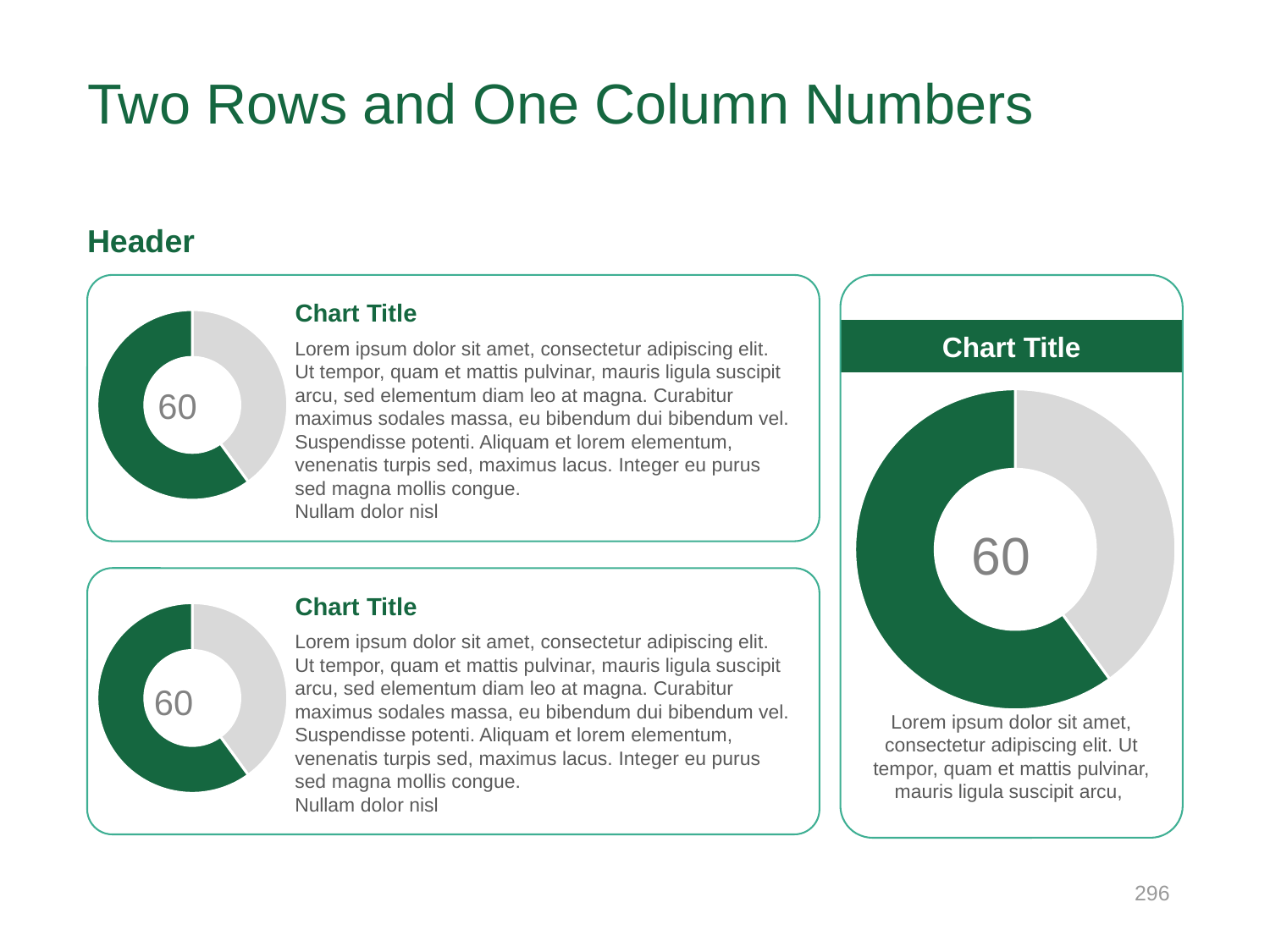

# Two Rows and One Column Numbers
Header

### Chart

| Category | Sales |
|---|---|
| 1st Qtr | 40.0 |
| 2nd Qtr | 60.0 |
Chart Title
Lorem ipsum dolor sit amet, consectetur adipiscing elit. Ut tempor, quam et mattis pulvinar, mauris ligula suscipit arcu, sed elementum diam leo at magna. Curabitur maximus sodales massa, eu bibendum dui bibendum vel. Suspendisse potenti. Aliquam et lorem elementum, venenatis turpis sed, maximus lacus. Integer eu purus sed magna mollis congue.
Nullam dolor nisl

### Chart

| Category | Sales |
|---|---|
| 1st Qtr | 40.0 |
| 2nd Qtr | 60.0 |
Chart Title
Lorem ipsum dolor sit amet, consectetur adipiscing elit. Ut tempor, quam et mattis pulvinar, mauris ligula suscipit arcu, sed elementum diam leo at magna. Curabitur maximus sodales massa, eu bibendum dui bibendum vel. Suspendisse potenti. Aliquam et lorem elementum, venenatis turpis sed, maximus lacus. Integer eu purus sed magna mollis congue.
Nullam dolor nisl

Chart Title

### Chart

| Category | Sales |
|---|---|
| 1st Qtr | 40.0 |
| 2nd Qtr | 60.0 |
Lorem ipsum dolor sit amet, consectetur adipiscing elit. Ut tempor, quam et mattis pulvinar, mauris ligula suscipit arcu,
296